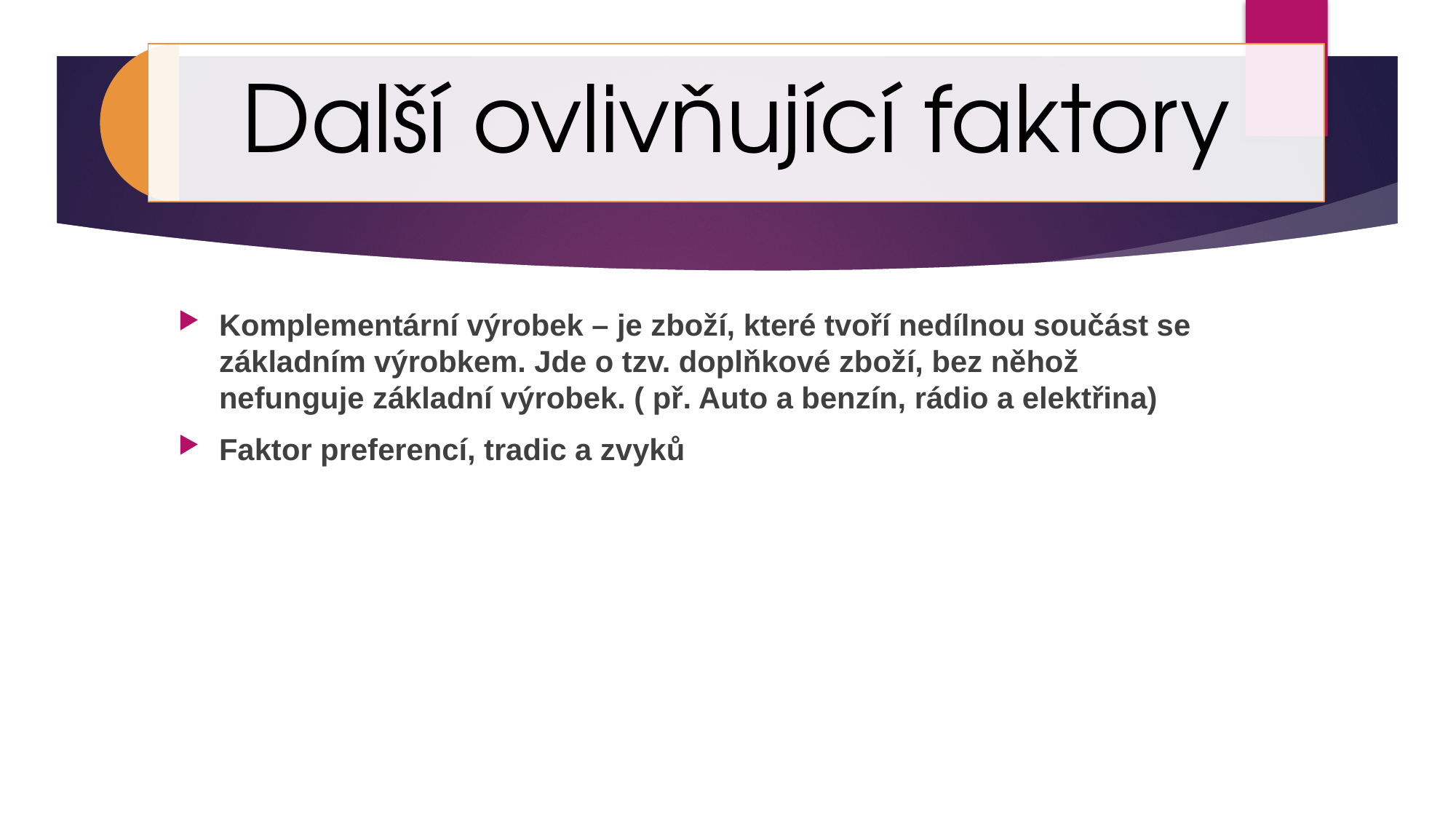

Další ovlivňující faktory
Komplementární výrobek – je zboží, které tvoří nedílnou součást se základním výrobkem. Jde o tzv. doplňkové zboží, bez něhož nefunguje základní výrobek. ( př. Auto a benzín, rádio a elektřina)
Faktor preferencí, tradic a zvyků